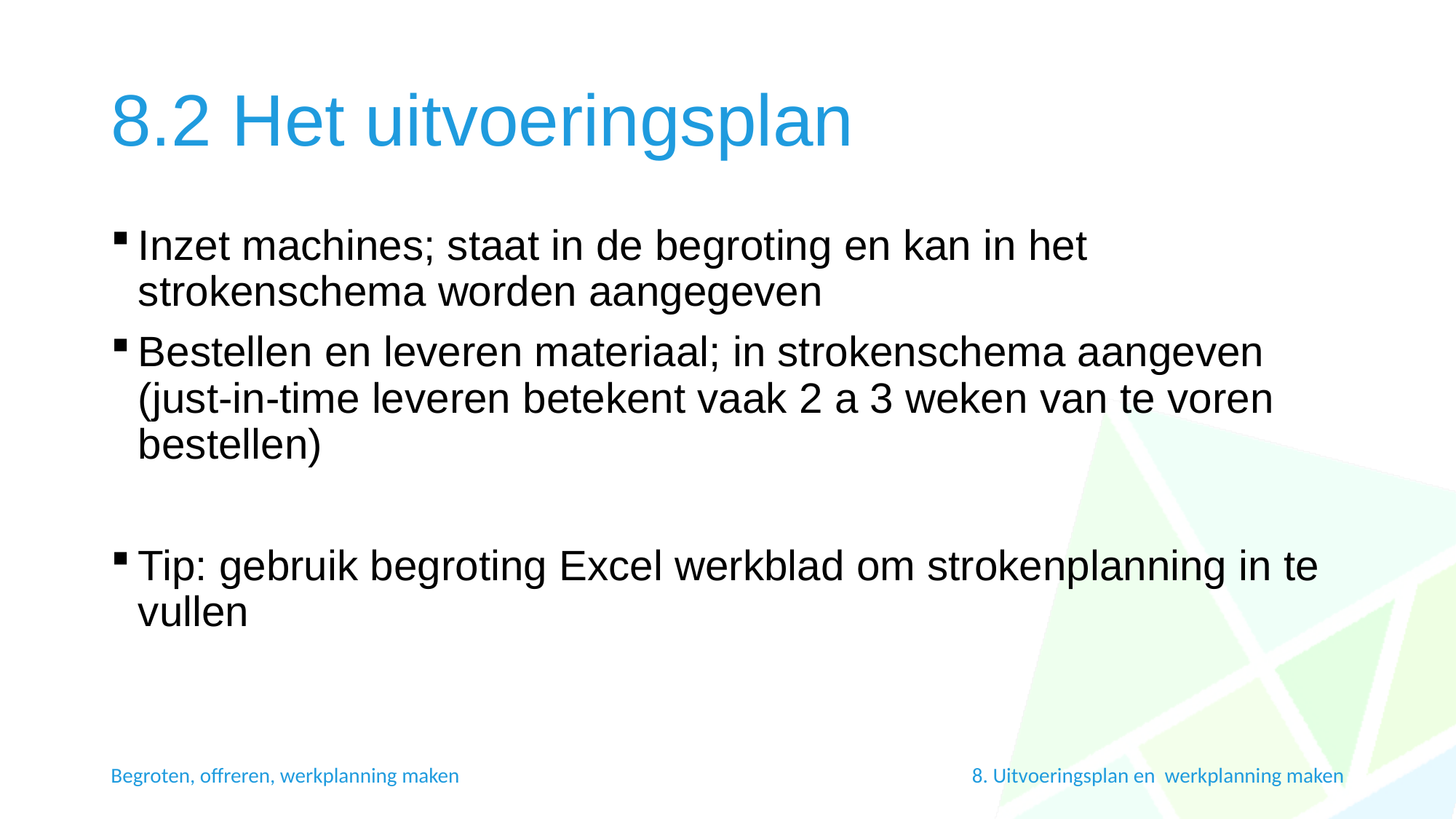

# 8.2 Het uitvoeringsplan
Inzet machines; staat in de begroting en kan in het strokenschema worden aangegeven
Bestellen en leveren materiaal; in strokenschema aangeven (just-in-time leveren betekent vaak 2 a 3 weken van te voren bestellen)

Tip: gebruik begroting Excel werkblad om strokenplanning in te vullen

Begroten, offreren, werkplanning maken
8. Uitvoeringsplan en  werkplanning maken